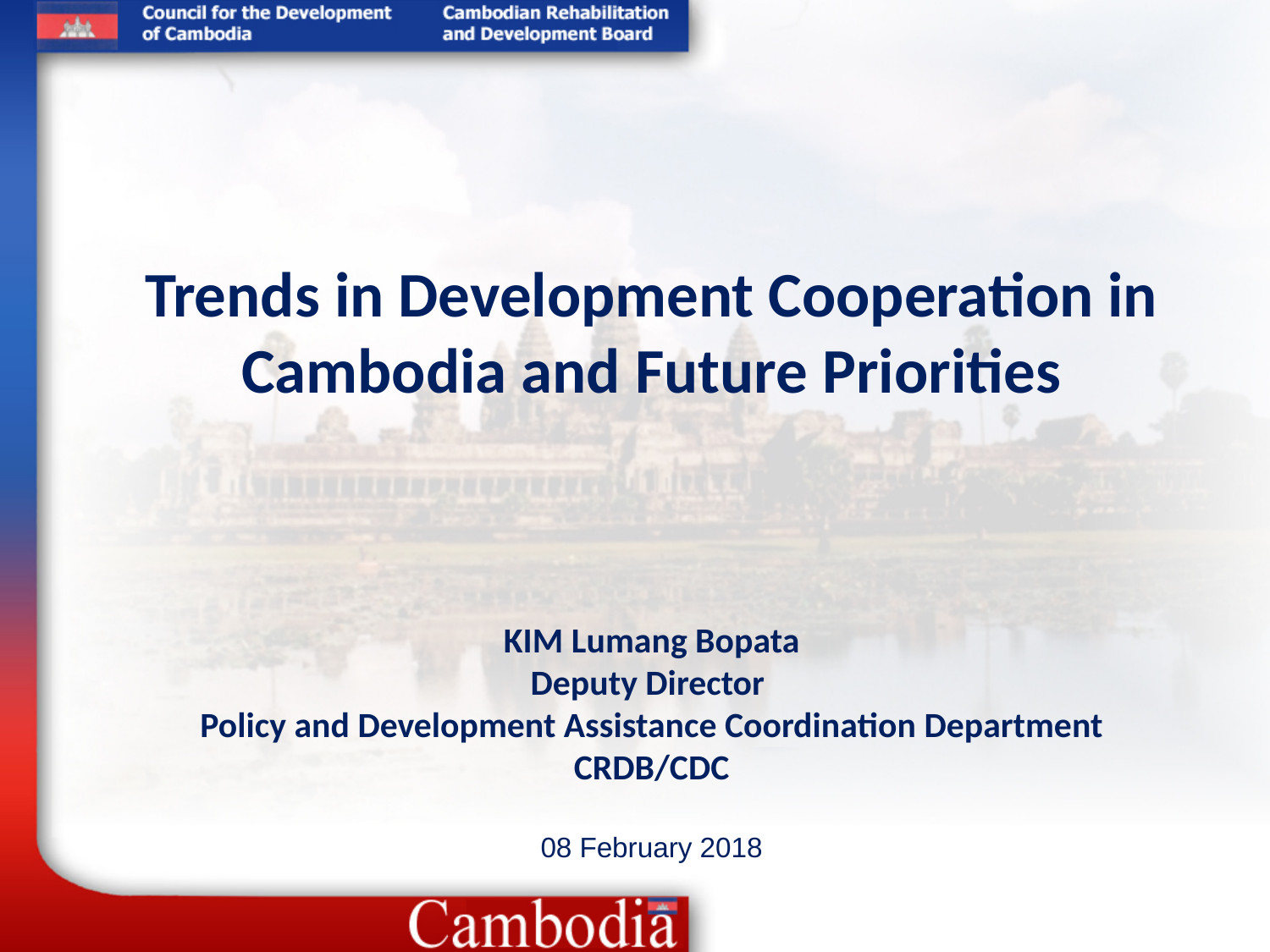

# Trends in Development Cooperation in Cambodia and Future Priorities KIM Lumang Bopata Deputy Director Policy and Development Assistance Coordination Department CRDB/CDC 08 February 2018